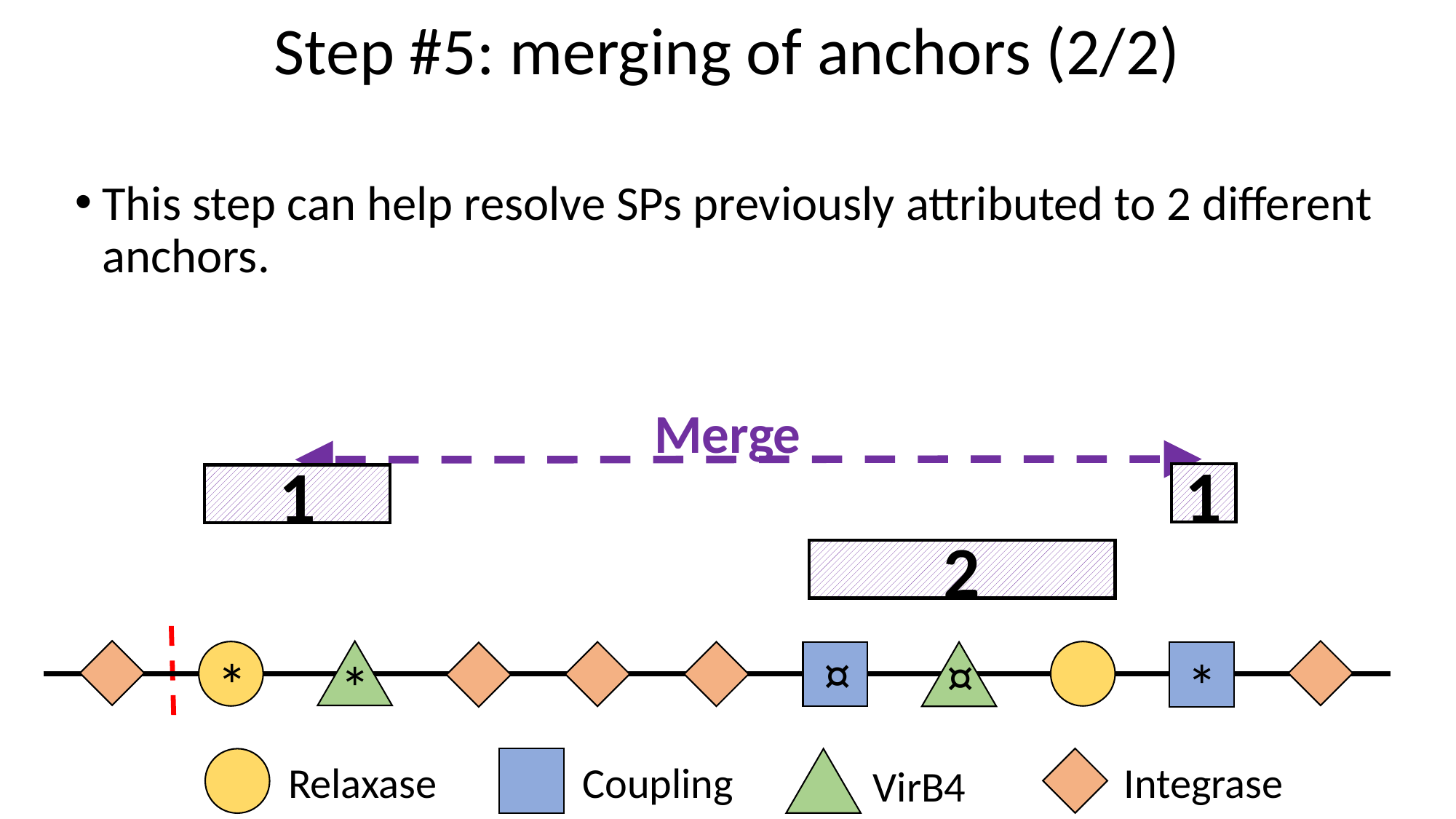

# Step #5: merging of anchors (2/2)
This step can help resolve SPs previously attributed to 2 different anchors.

Merge
1
1
2
¤
¤
*

*

*

Relaxase
Coupling
Integrase
VirB4